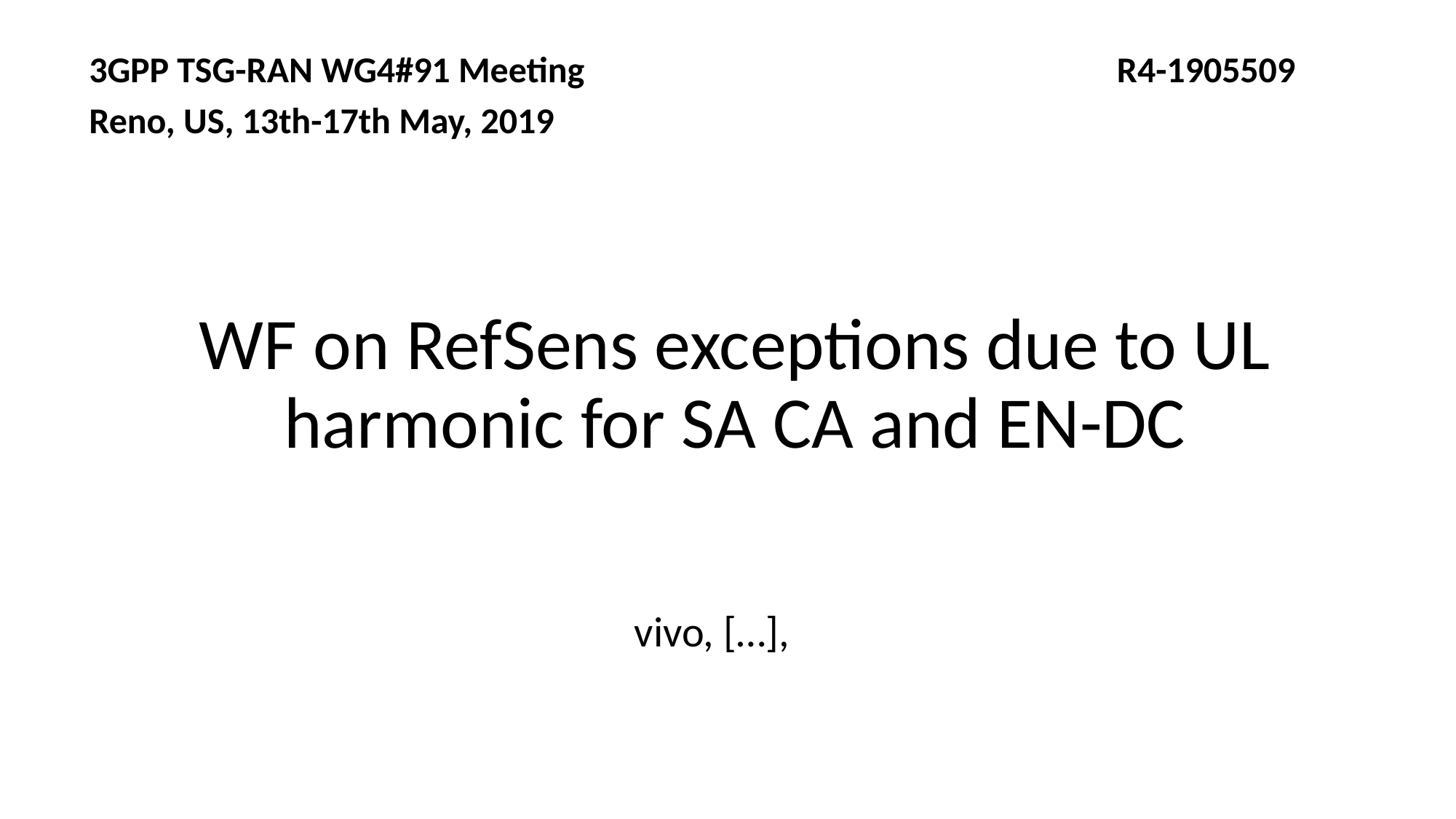

3GPP TSG-RAN WG4#91 Meeting                                                                 R4-1905509
Reno, US, 13th-17th May, 2019
# WF on RefSens exceptions due to UL harmonic for SA CA and EN-DC
vivo, […],